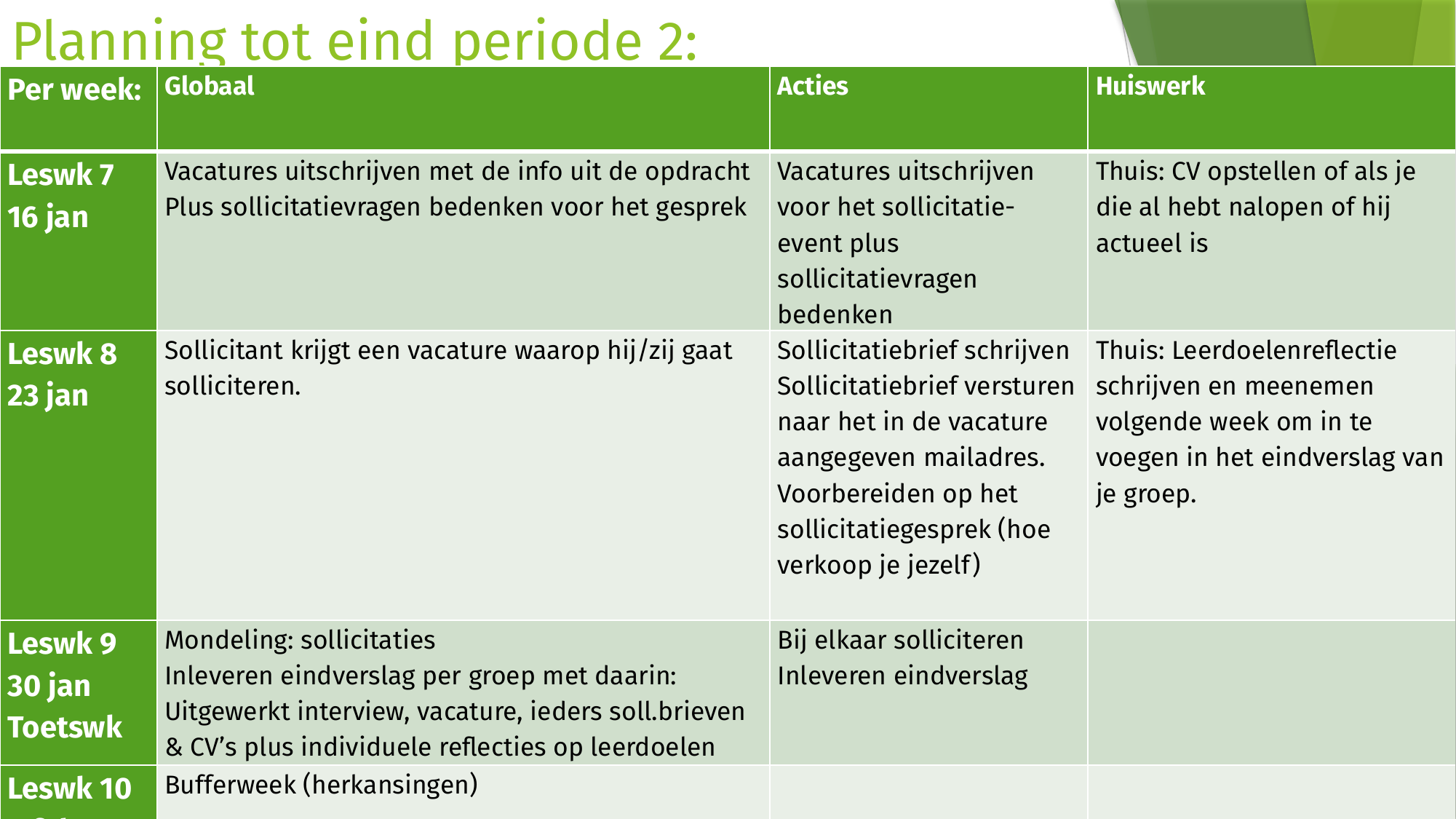

# Planning tot eind periode 2:
| Per week: | Globaal | Acties | Huiswerk |
| --- | --- | --- | --- |
| Leswk 7 16 jan | Vacatures uitschrijven met de info uit de opdracht Plus sollicitatievragen bedenken voor het gesprek | Vacatures uitschrijven voor het sollicitatie-event plus sollicitatievragen bedenken | Thuis: CV opstellen of als je die al hebt nalopen of hij actueel is |
| Leswk 8 23 jan | Sollicitant krijgt een vacature waarop hij/zij gaat solliciteren. | Sollicitatiebrief schrijven Sollicitatiebrief versturen naar het in de vacature aangegeven mailadres. Voorbereiden op het sollicitatiegesprek (hoe verkoop je jezelf) | Thuis: Leerdoelenreflectie schrijven en meenemen volgende week om in te voegen in het eindverslag van je groep. |
| Leswk 9 30 jan Toetswk | Mondeling: sollicitaties Inleveren eindverslag per groep met daarin: Uitgewerkt interview, vacature, ieders soll.brieven & CV’s plus individuele reflecties op leerdoelen | Bij elkaar solliciteren Inleveren eindverslag |  |
| Leswk 10 6 febr | Bufferweek (herkansingen) |  |  |